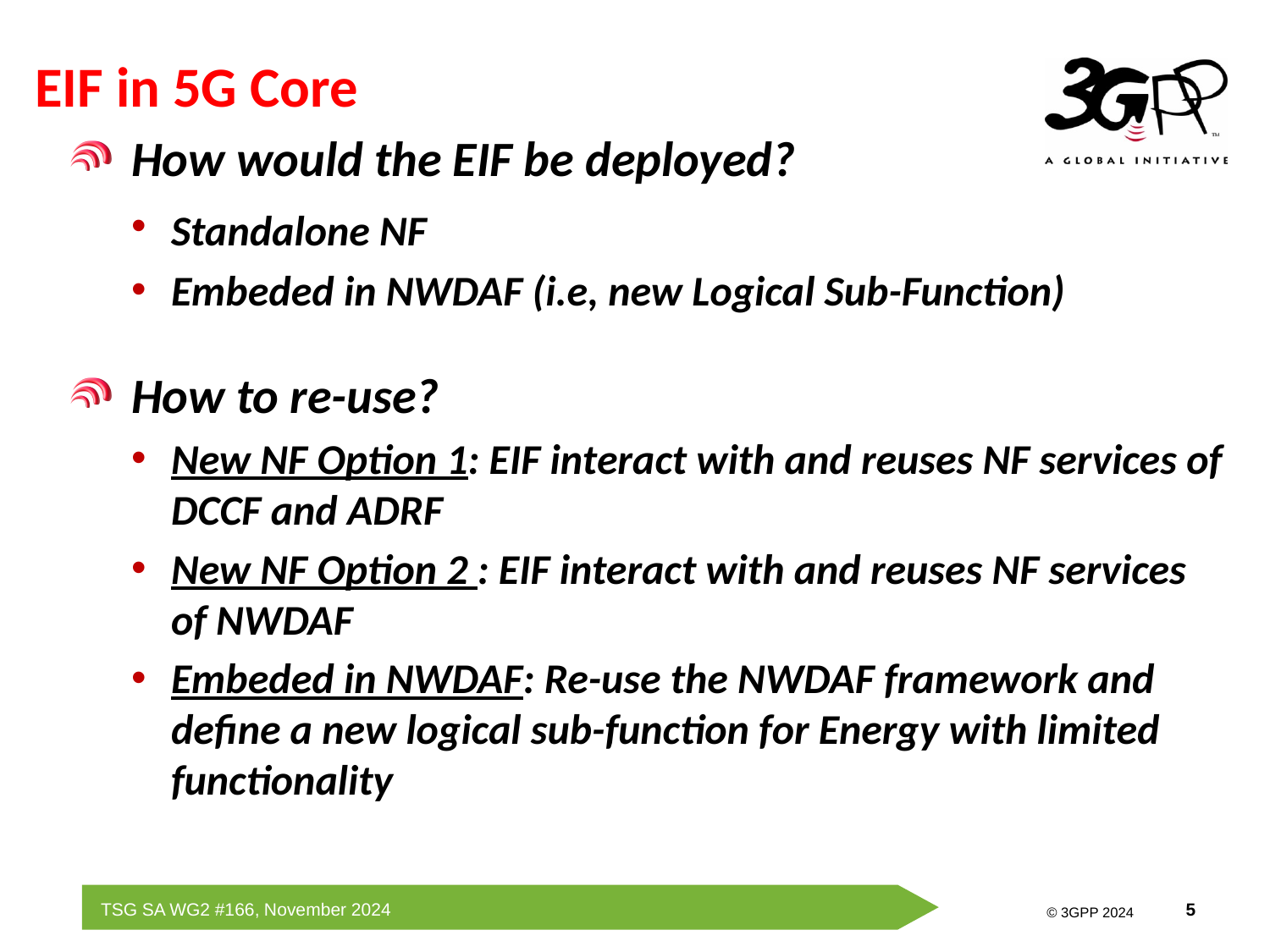

EIF in 5G Core
How would the EIF be deployed?
Standalone NF
Embeded in NWDAF (i.e, new Logical Sub-Function)

How to re-use?
New NF Option 1: EIF interact with and reuses NF services of DCCF and ADRF
New NF Option 2 : EIF interact with and reuses NF services of NWDAF
Embeded in NWDAF: Re-use the NWDAF framework and define a new logical sub-function for Energy with limited functionality